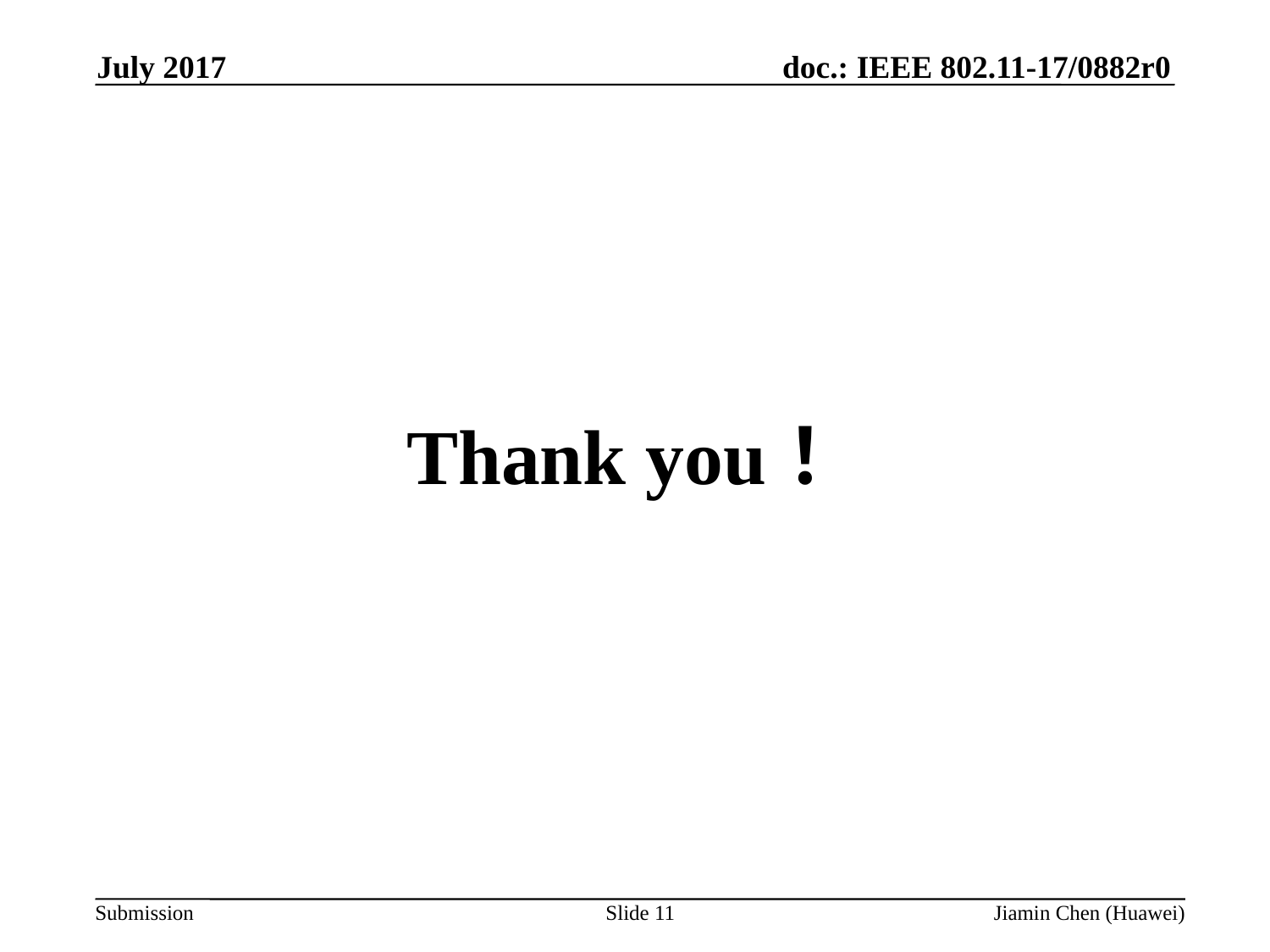

July 2017
#

Thank you！
Slide 11
Jiamin Chen (Huawei)